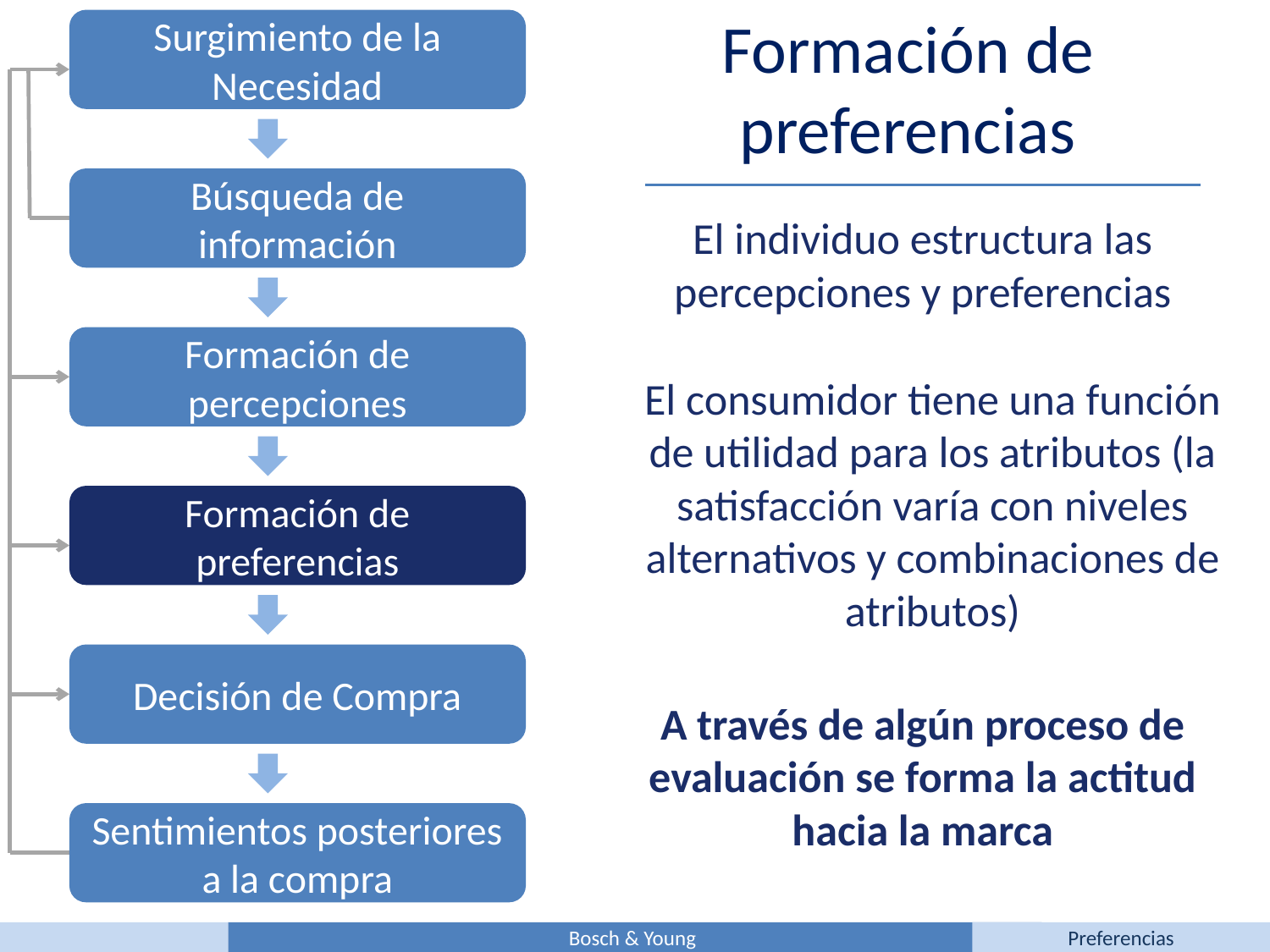

Formación de preferencias
Surgimiento de la Necesidad

Búsqueda de información

Formación de percepciones

Formación de preferencias

Decisión de Compra

Sentimientos posteriores a la compra
El individuo estructura las percepciones y preferencias
El consumidor tiene una función de utilidad para los atributos (la satisfacción varía con niveles alternativos y combinaciones de atributos)
A través de algún proceso de evaluación se forma la actitud hacia la marca

Bosch & Young
Preferencias